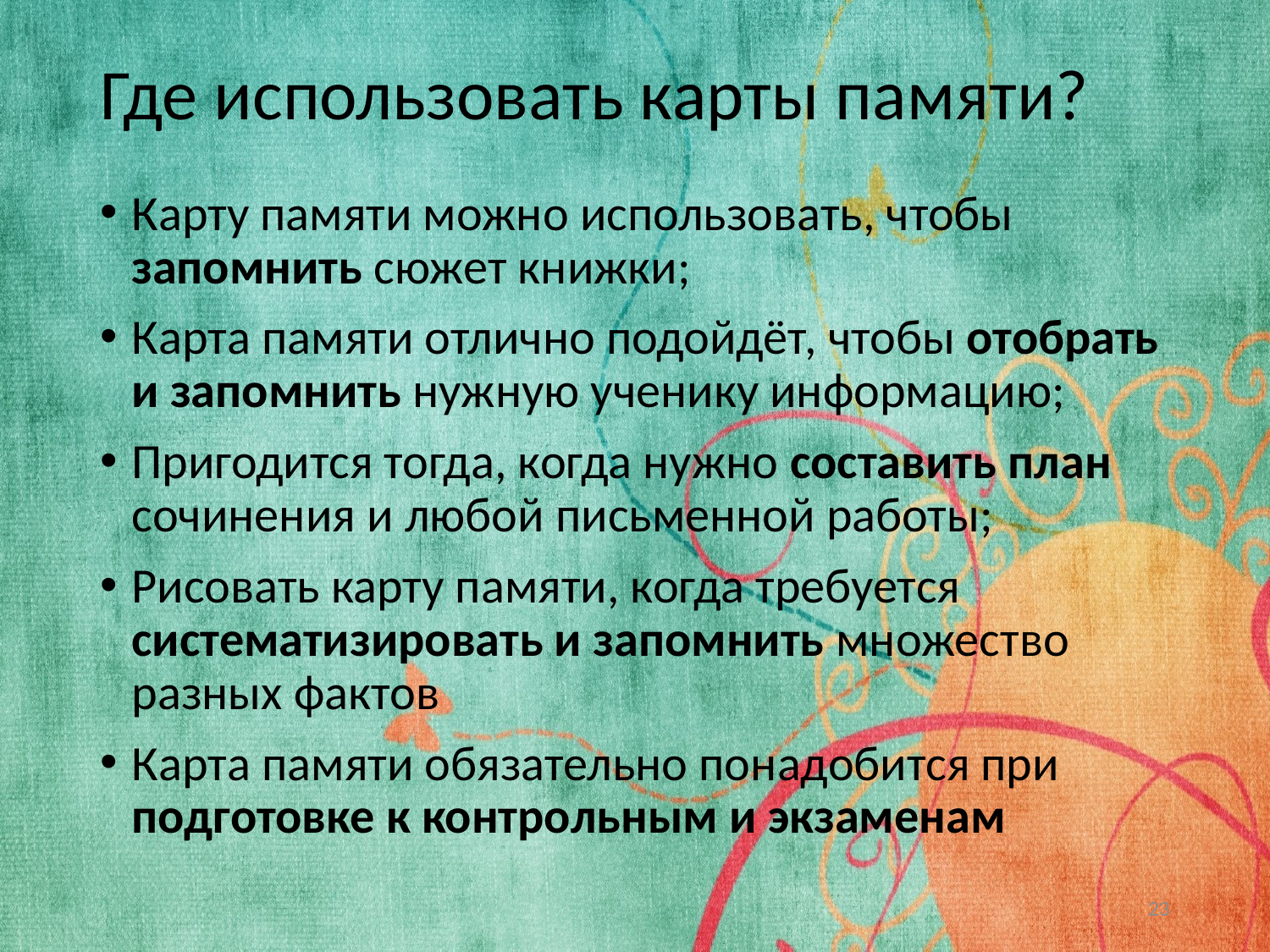

# Где использовать карты памяти?
Карту памяти можно использовать, чтобы запомнить сюжет книжки;
Карта памяти отлично подойдёт, чтобы отобрать и запомнить нужную ученику информацию;
Пригодится тогда, когда нужно составить план сочинения и любой письменной работы;
Рисовать карту памяти, когда требуется систематизировать и запомнить множество разных фактов
Карта памяти обязательно понадобится при подготовке к контрольным и экзаменам
23